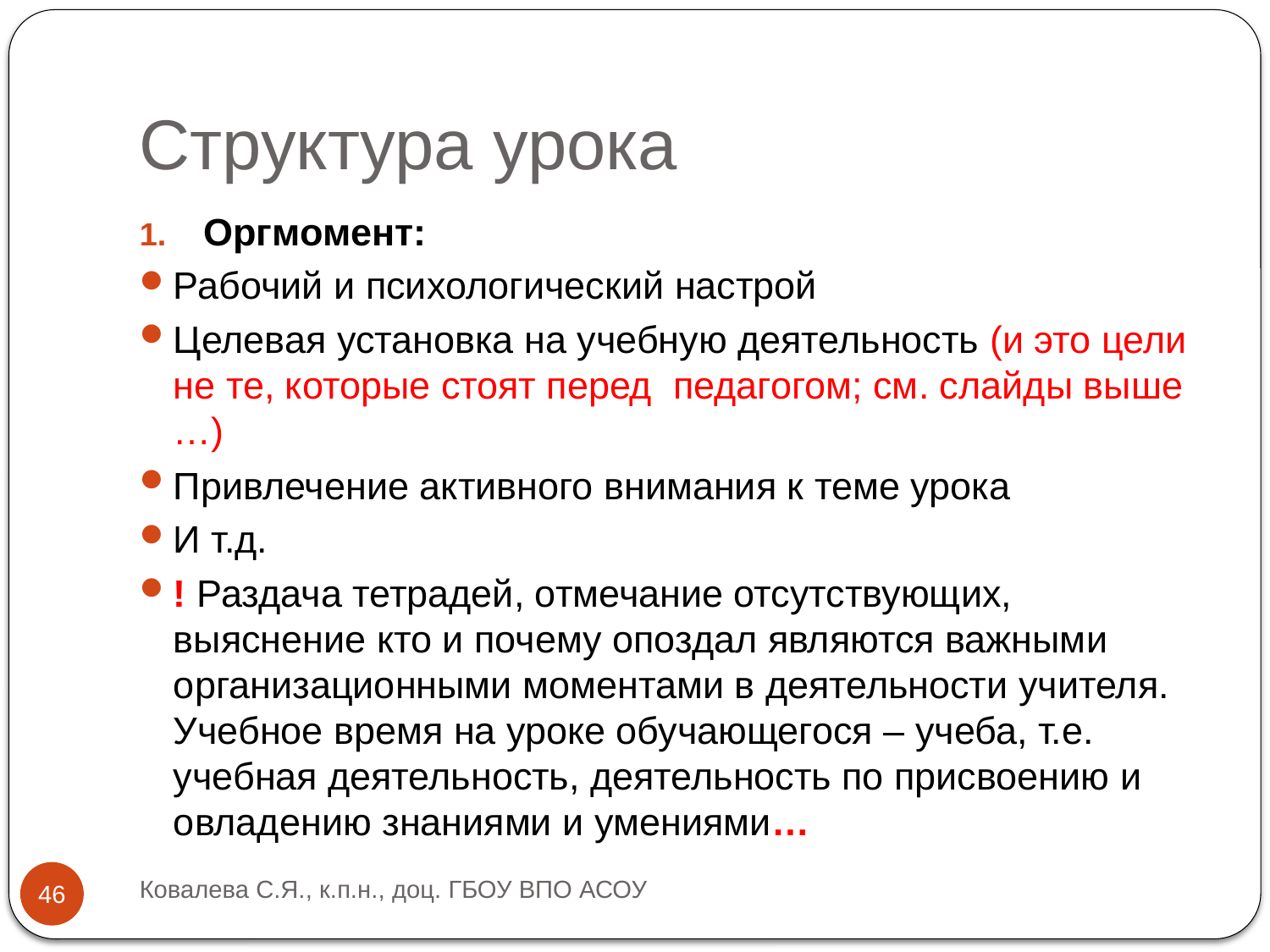

# Структура урока
Оргмомент:
Рабочий и психологический настрой
Целевая установка на учебную деятельность (и это цели не те, которые стоят перед  педагогом; см. слайды выше …)
Привлечение активного внимания к теме урока
И т.д.
! Раздача тетрадей, отмечание отсутствующих, выяснение кто и почему опоздал являются важными организационными моментами в деятельности учителя. Учебное время на уроке обучающегося – учеба, т.е. учебная деятельность, деятельность по присвоению и овладению знаниями и умениями…
Ковалева С.Я., к.п.н., доц. ГБОУ ВПО АСОУ
46